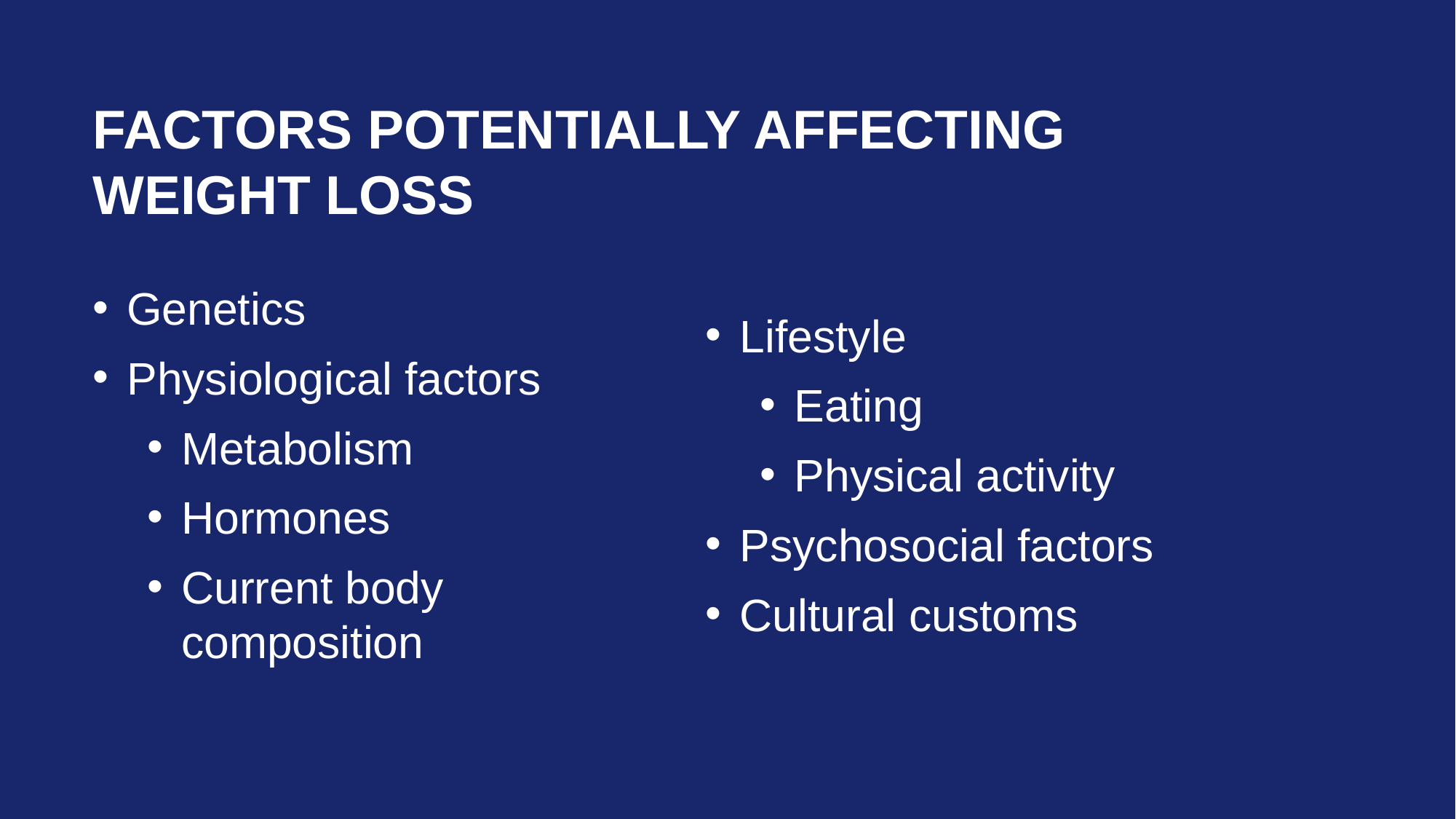

# Factors potentially affecting weight Loss
Genetics
Physiological factors
Metabolism
Hormones
Current body composition
Lifestyle
Eating
Physical activity
Psychosocial factors
Cultural customs